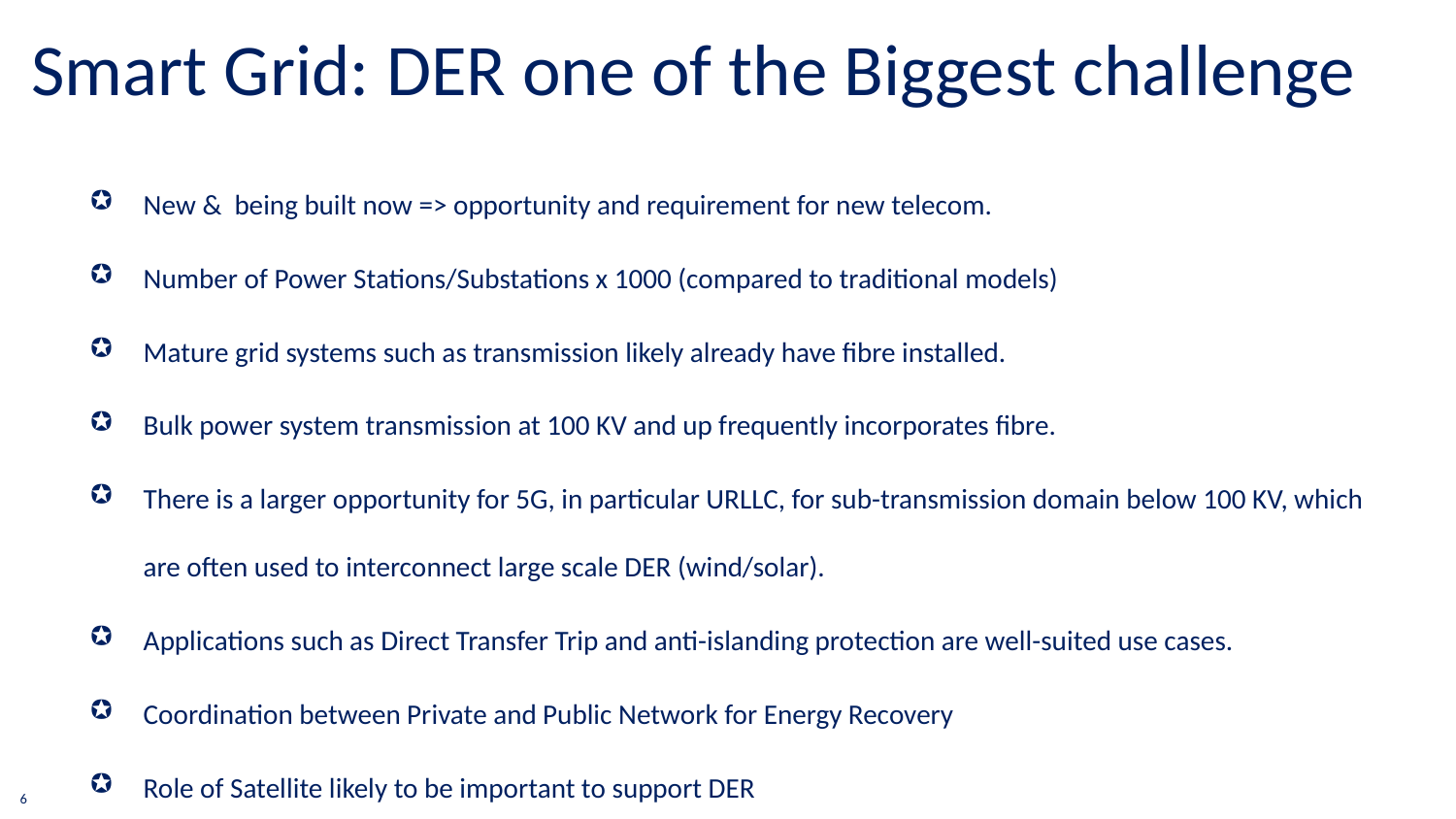

Smart Grid: DER one of the Biggest challenge
New &  being built now => opportunity and requirement for new telecom.
Number of Power Stations/Substations x 1000 (compared to traditional models)
Mature grid systems such as transmission likely already have fibre installed.
Bulk power system transmission at 100 KV and up frequently incorporates fibre.
There is a larger opportunity for 5G, in particular URLLC, for sub-transmission domain below 100 KV, which are often used to interconnect large scale DER (wind/solar).
Applications such as Direct Transfer Trip and anti-islanding protection are well-suited use cases.
Coordination between Private and Public Network for Energy Recovery
Role of Satellite likely to be important to support DER